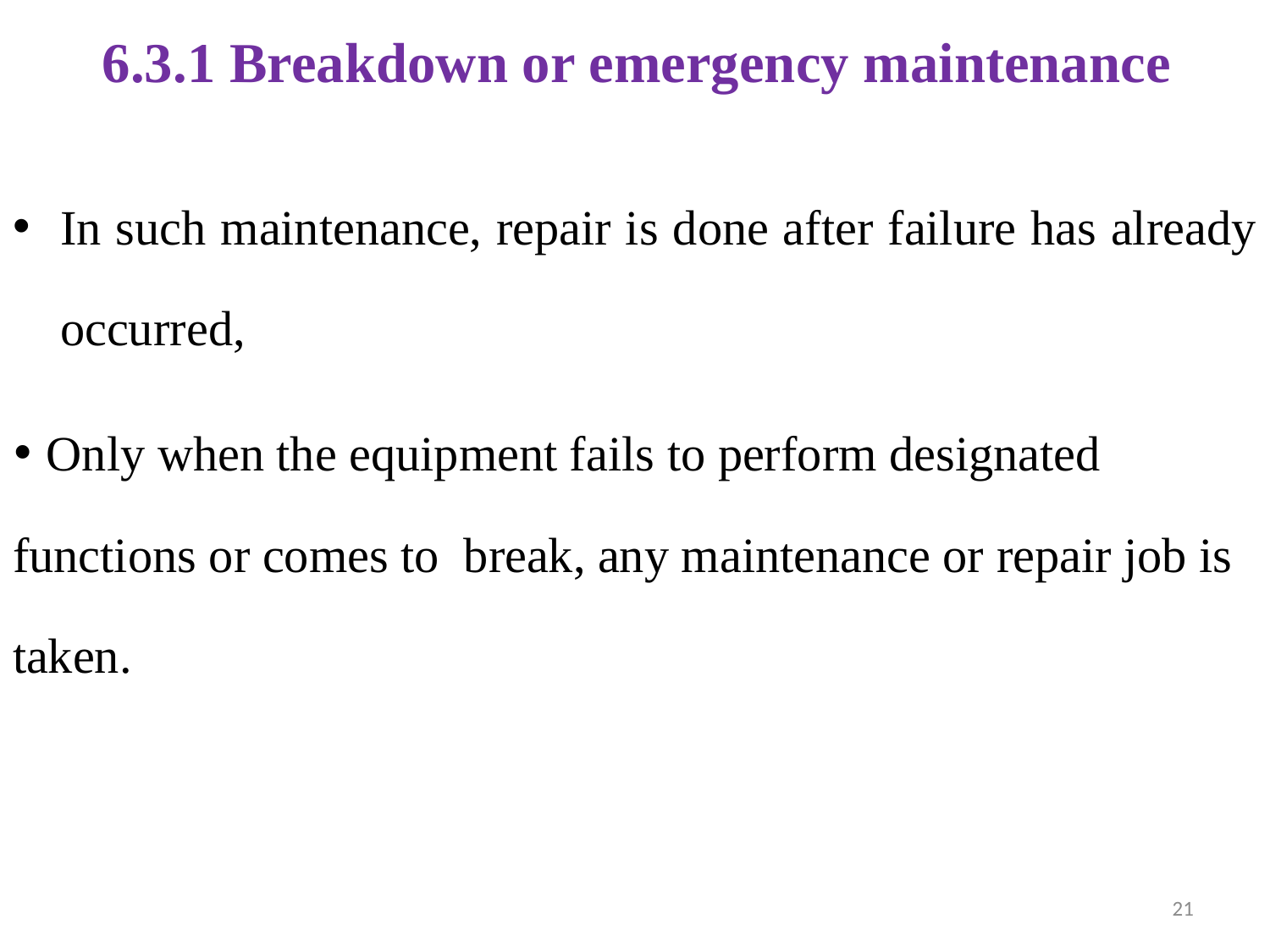

# 6.3.1 Breakdown or emergency maintenance
In such maintenance, repair is done after failure has already occurred,
• Only when the equipment fails to perform designated     functions or comes to  break, any maintenance or repair job is taken.

21